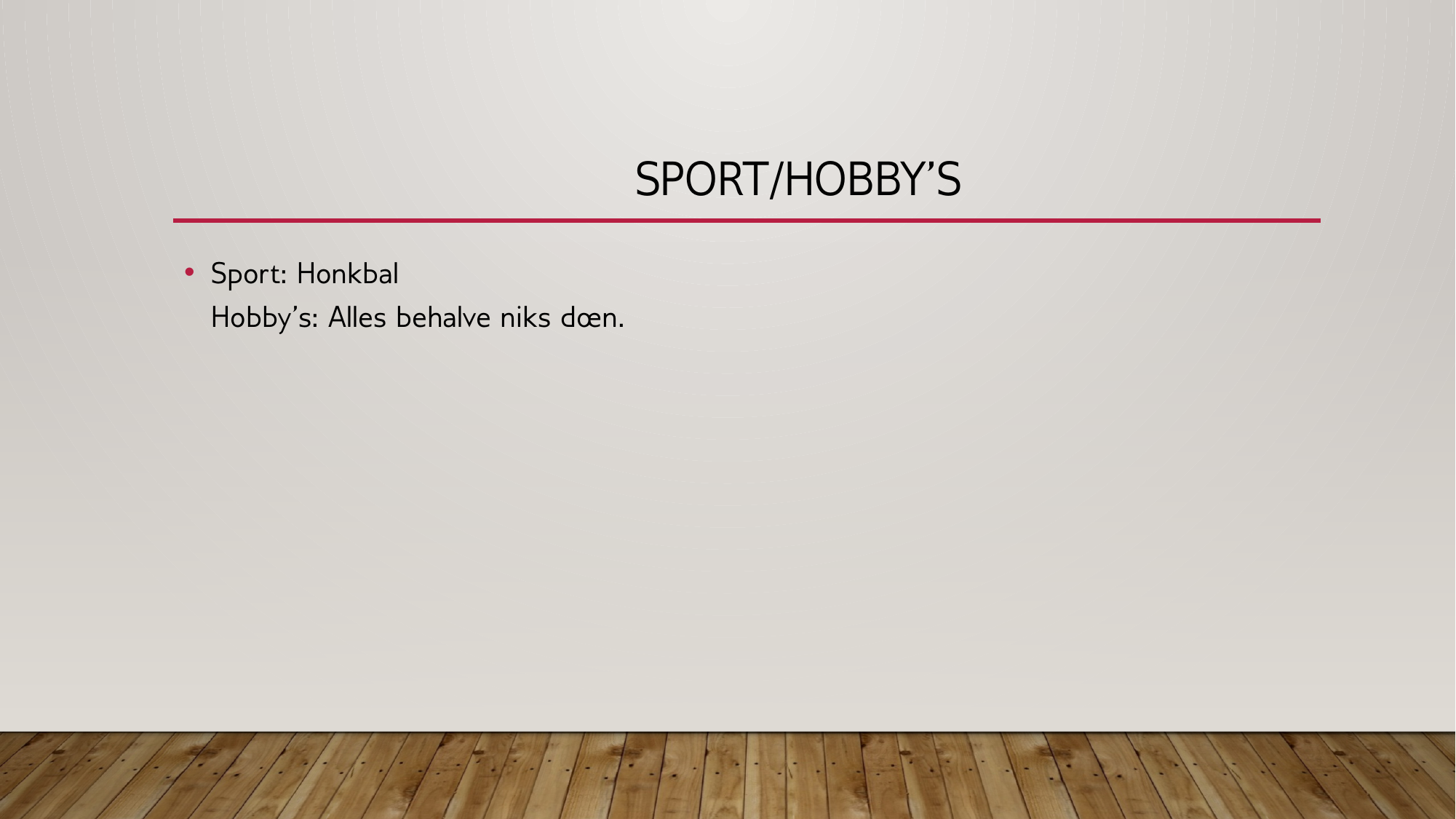

# Sport/Hobby’s
Sport: Honkbal
Hobby’s: Alles behalve niks doen.